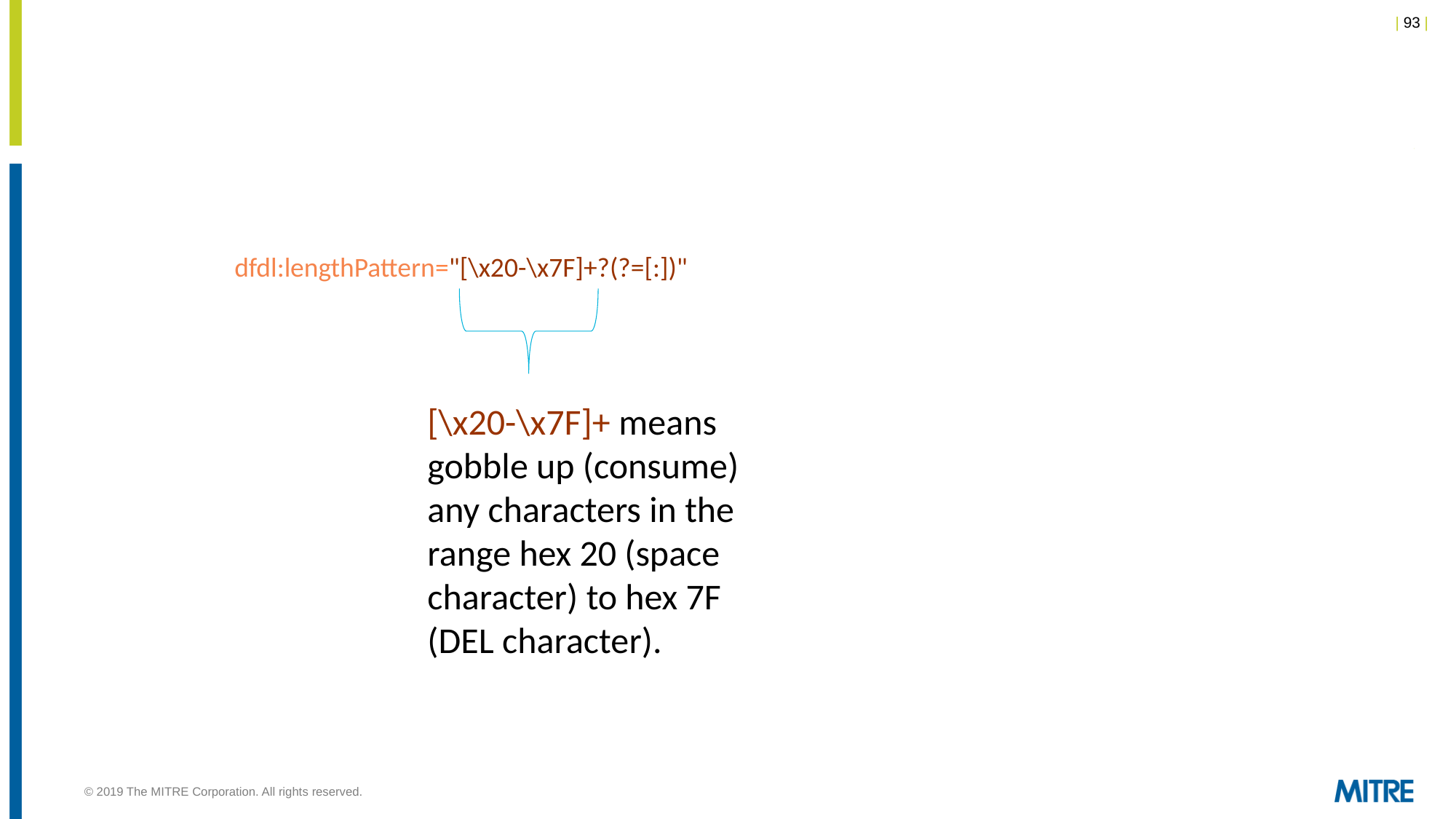

dfdl:lengthPattern="[\x20-\x7F]+?(?=[:])"

[\x20-\x7F]+ means gobble up (consume) any characters in the range hex 20 (space character) to hex 7F (DEL character).
© 2019 The MITRE Corporation. All rights reserved.